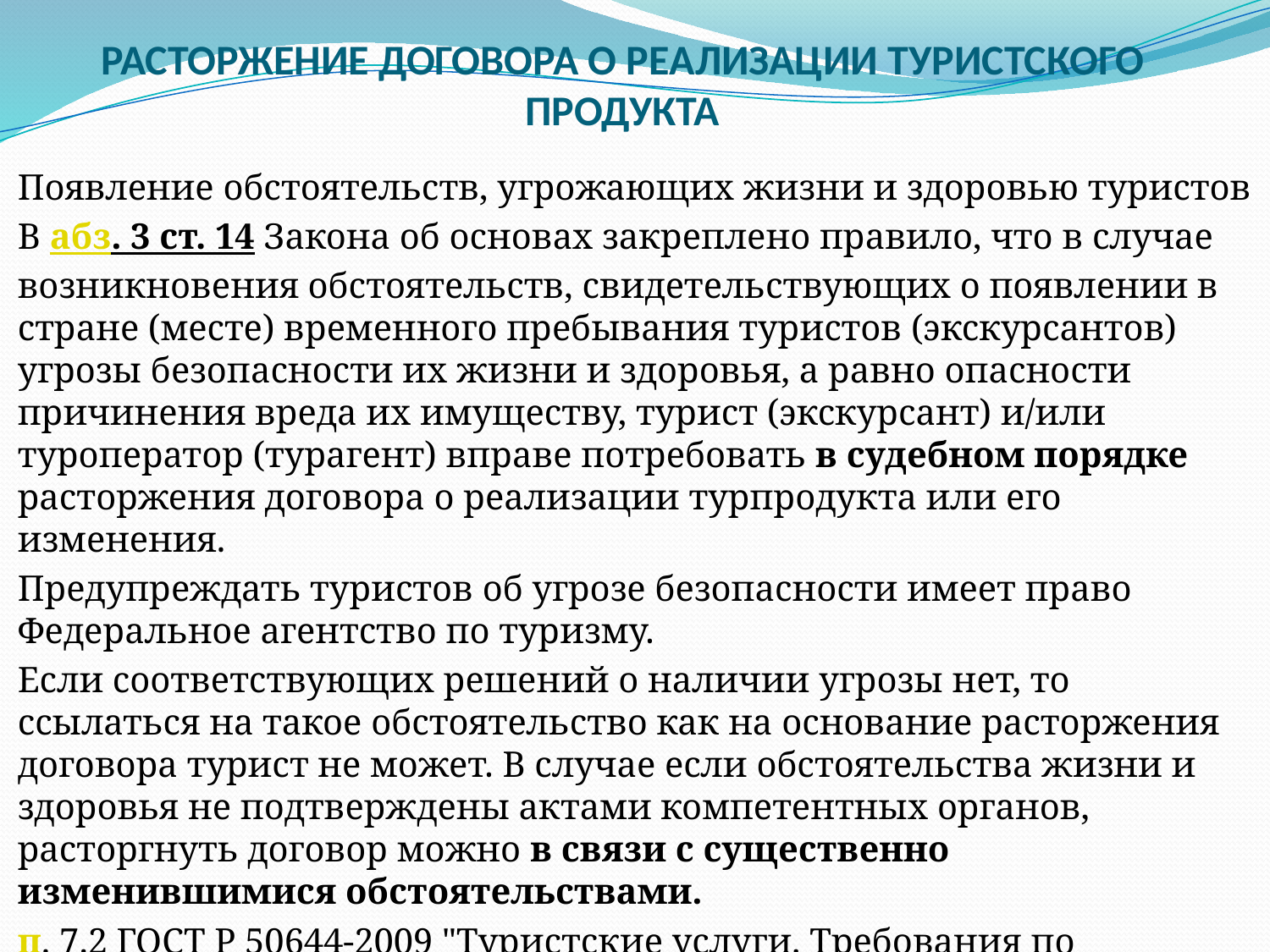

РАСТОРЖЕНИЕ ДОГОВОРА О РЕАЛИЗАЦИИ ТУРИСТСКОГО ПРОДУКТА
Появление обстоятельств, угрожающих жизни и здоровью туристов
В абз. 3 ст. 14 Закона об основах закреплено правило, что в случае возникновения обстоятельств, свидетельствующих о появлении в стране (месте) временного пребывания туристов (экскурсантов) угрозы безопасности их жизни и здоровья, а равно опасности причинения вреда их имуществу, турист (экскурсант) и/или туроператор (турагент) вправе потребовать в судебном порядке расторжения договора о реализации турпродукта или его изменения.
Предупреждать туристов об угрозе безопасности имеет право Федеральное агентство по туризму.
Если соответствующих решений о наличии угрозы нет, то ссылаться на такое обстоятельство как на основание расторжения договора турист не может. В случае если обстоятельства жизни и здоровья не подтверждены актами компетентных органов, расторгнуть договор можно в связи с существенно изменившимися обстоятельствами.
п. 7.2 ГОСТ Р 50644-2009 "Туристские услуги. Требования по обеспечению безопасности туристов"